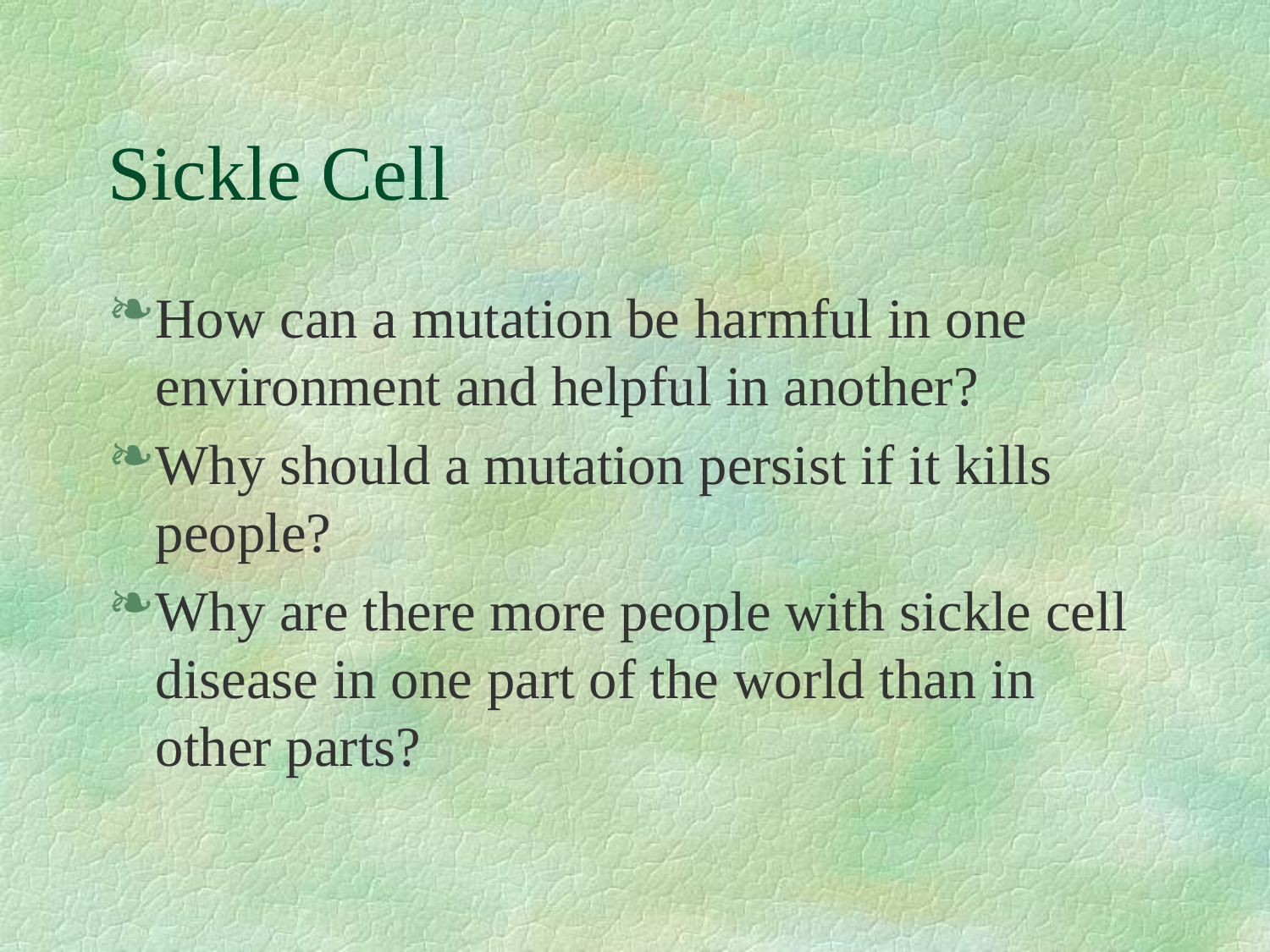

# Sickle Cell
How can a mutation be harmful in one environment and helpful in another?
Why should a mutation persist if it kills people?
Why are there more people with sickle cell disease in one part of the world than in other parts?